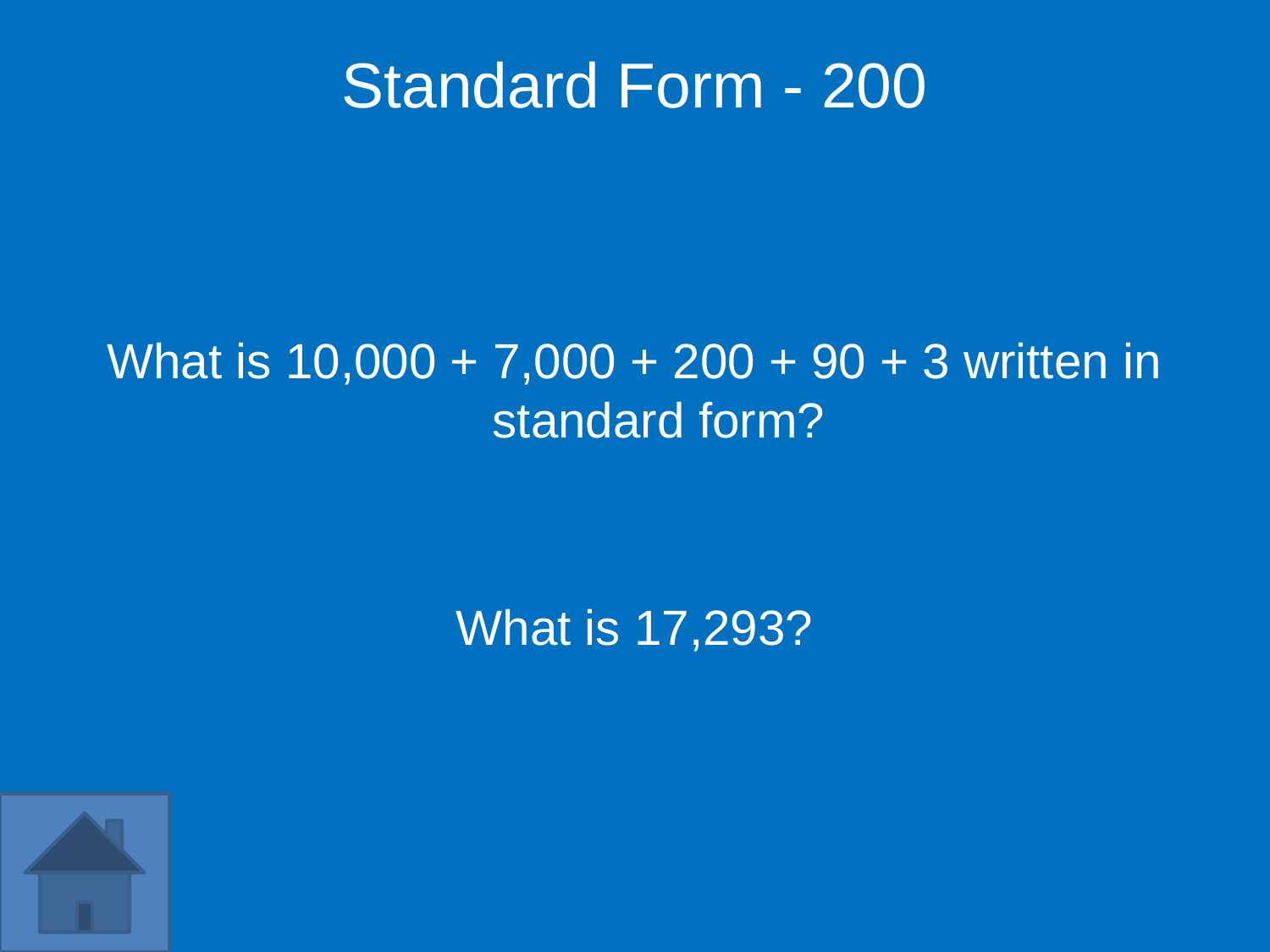

Standard Form - 200

What is 10,000 + 7,000 + 200 + 90 + 3 written in standard form?

What is 17,293?